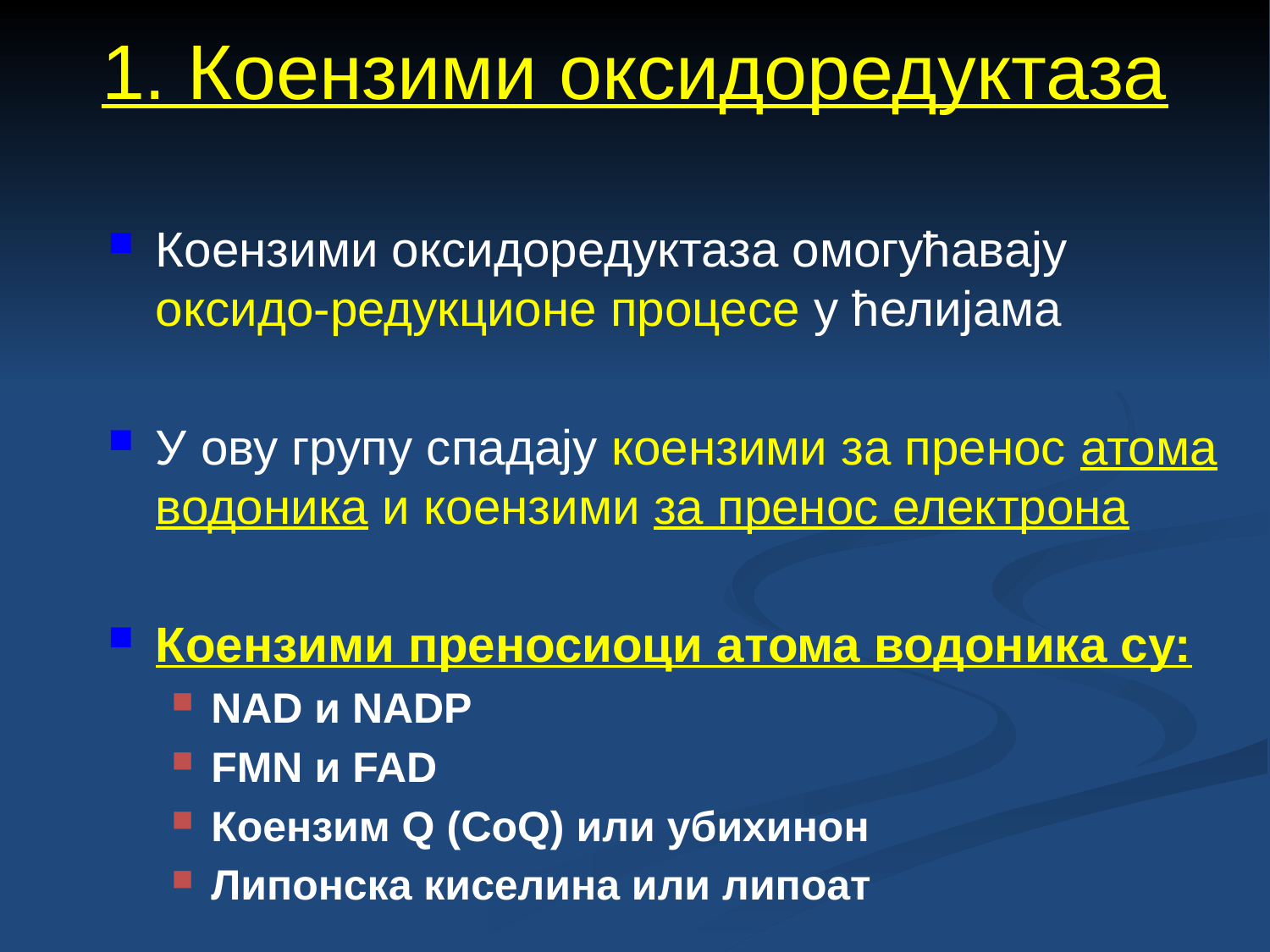

# 1. Коензими оксидоредуктаза
Коензими оксидоредуктаза омогућавају оксидо-редукционе процесе у ћелијама

У ову групу спадају коензими за пренос атома водоника и коензими за пренос електрона

Коензими преносиоци атома водоника су:
NAD и NADP
FMN и FAD
Коензим Q (CоQ) или убихинон
Липонска киселина или липоат